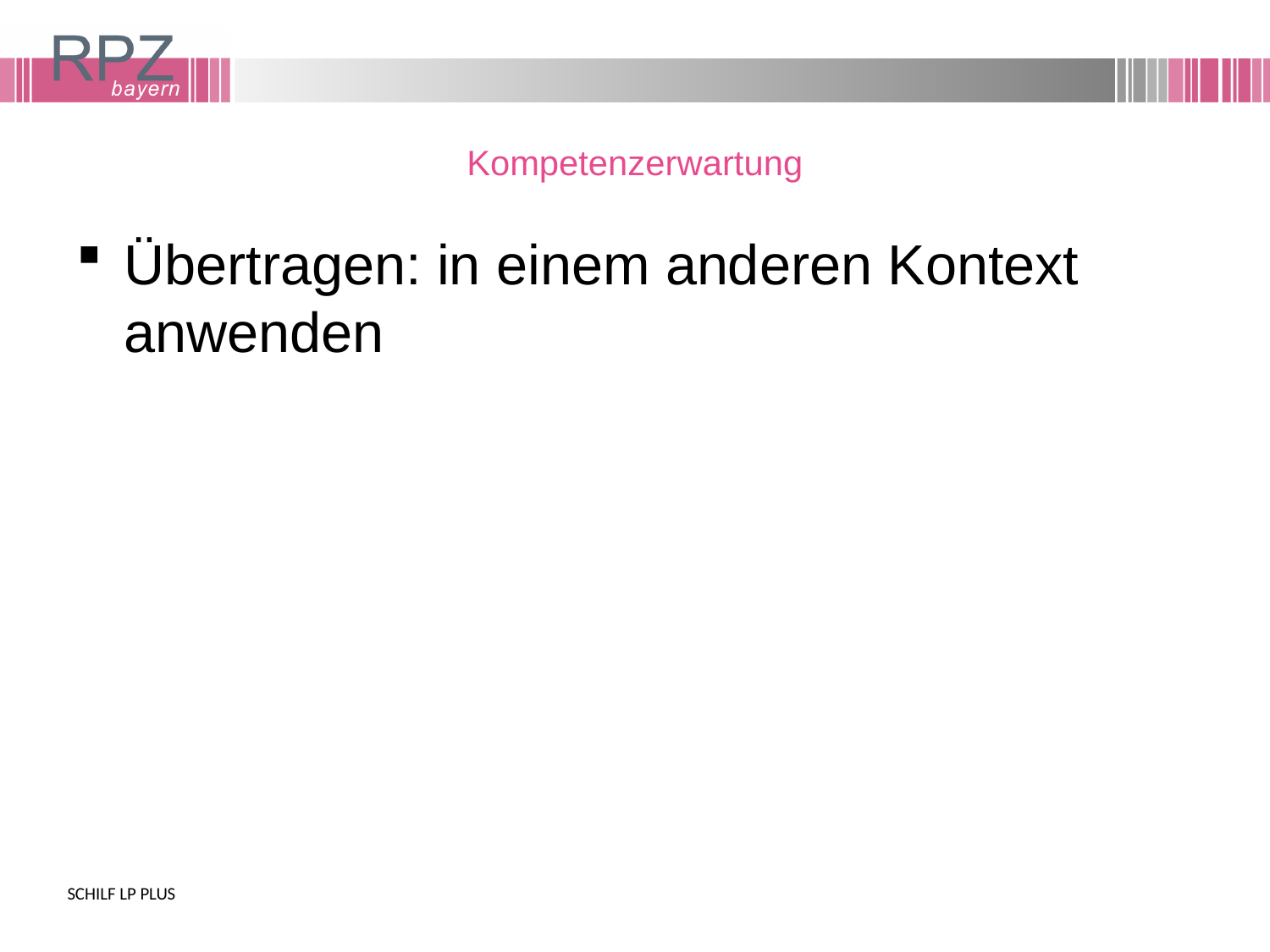

# Kompetenzerwartung
Übertragen: in einem anderen Kontext anwenden